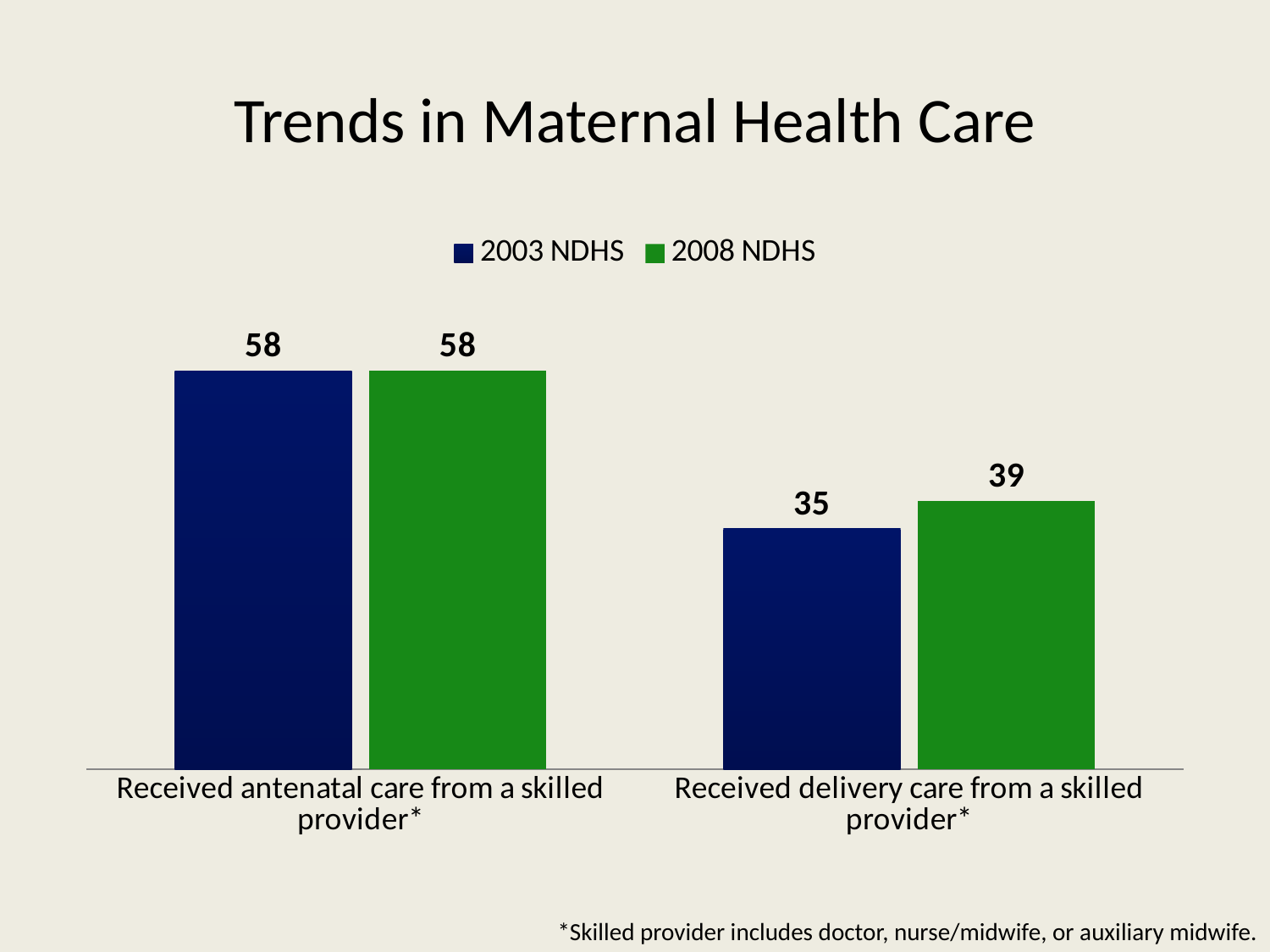

# Trends in Maternal Health Care

### Chart

| Category | 2003 NDHS | 2008 NDHS |
|---|---|---|
| Received antenatal care from a skilled provider* | 58.0 | 58.0 |
| Received delivery care from a skilled provider* | 35.0 | 39.0 |
*Skilled provider includes doctor, nurse/midwife, or auxiliary midwife.